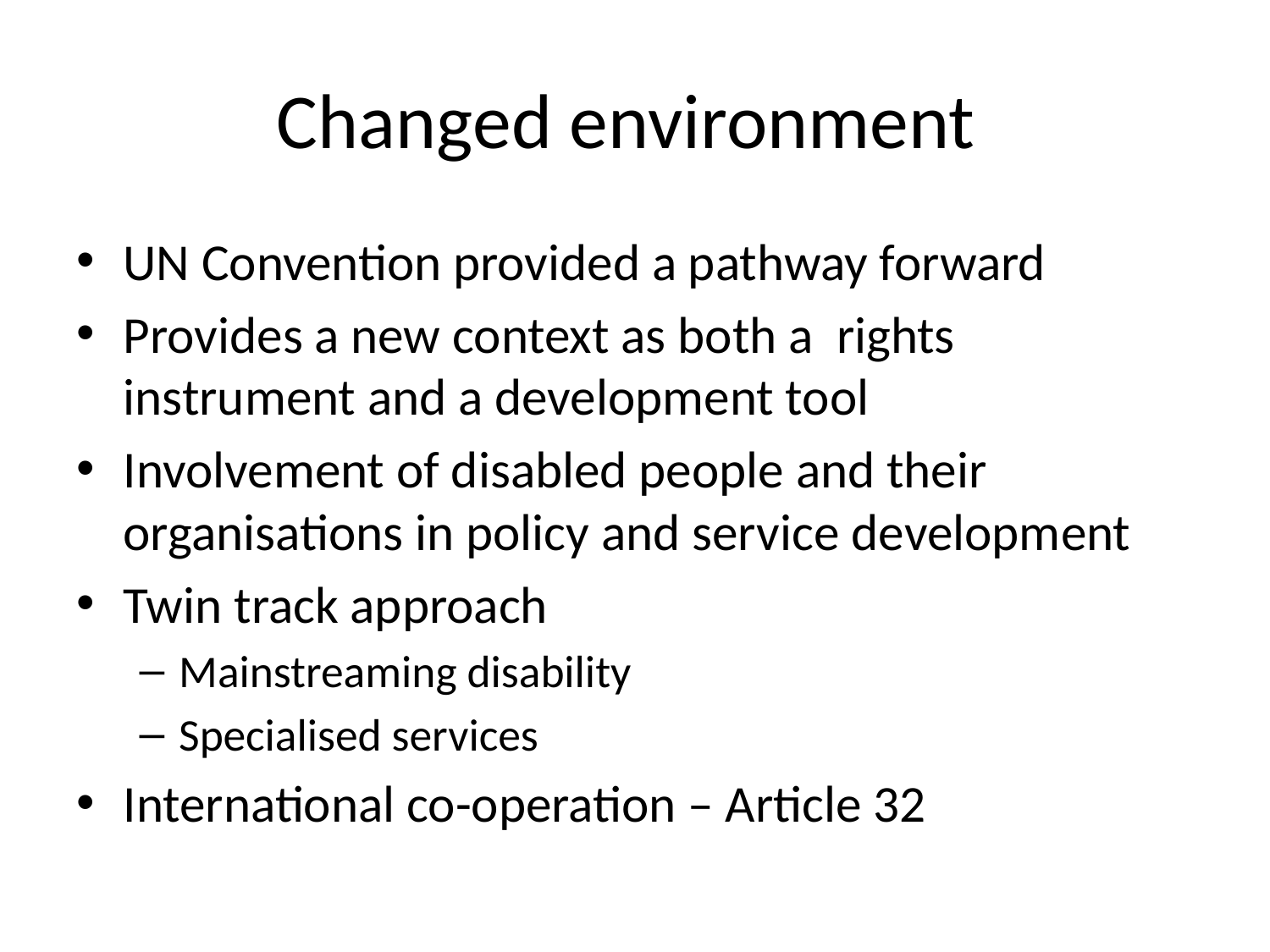

# Changed environment
UN Convention provided a pathway forward
Provides a new context as both a  rights instrument and a development tool
Involvement of disabled people and their organisations in policy and service development
Twin track approach
Mainstreaming disability
Specialised services
International co-operation – Article 32